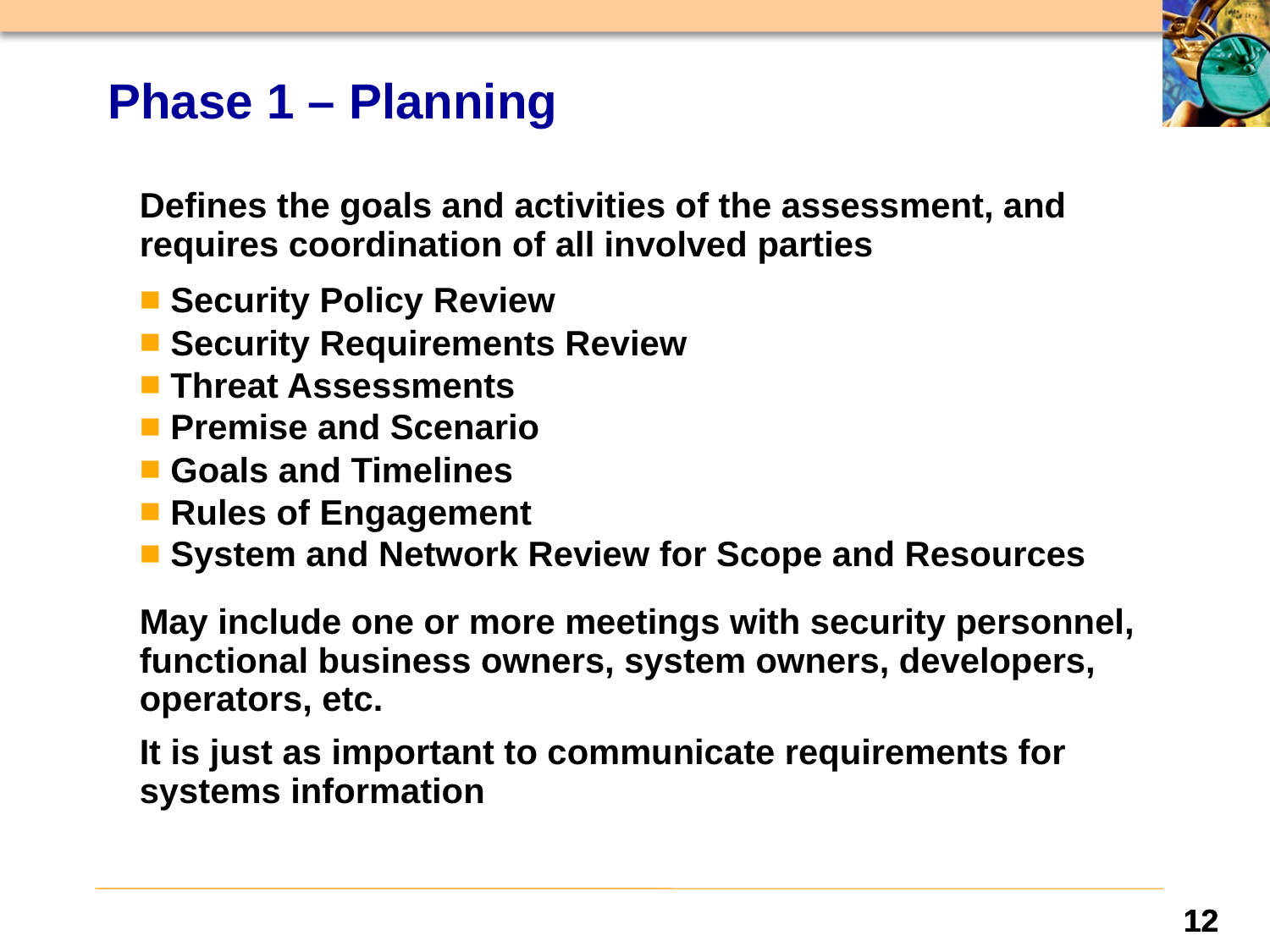

# Phase 1 – Planning
Defines the goals and activities of the assessment, and requires coordination of all involved parties
 Security Policy Review
 Security Requirements Review
 Threat Assessments
 Premise and Scenario
 Goals and Timelines
 Rules of Engagement
 System and Network Review for Scope and Resources
May include one or more meetings with security personnel, functional business owners, system owners, developers, operators, etc.
It is just as important to communicate requirements for systems information

12